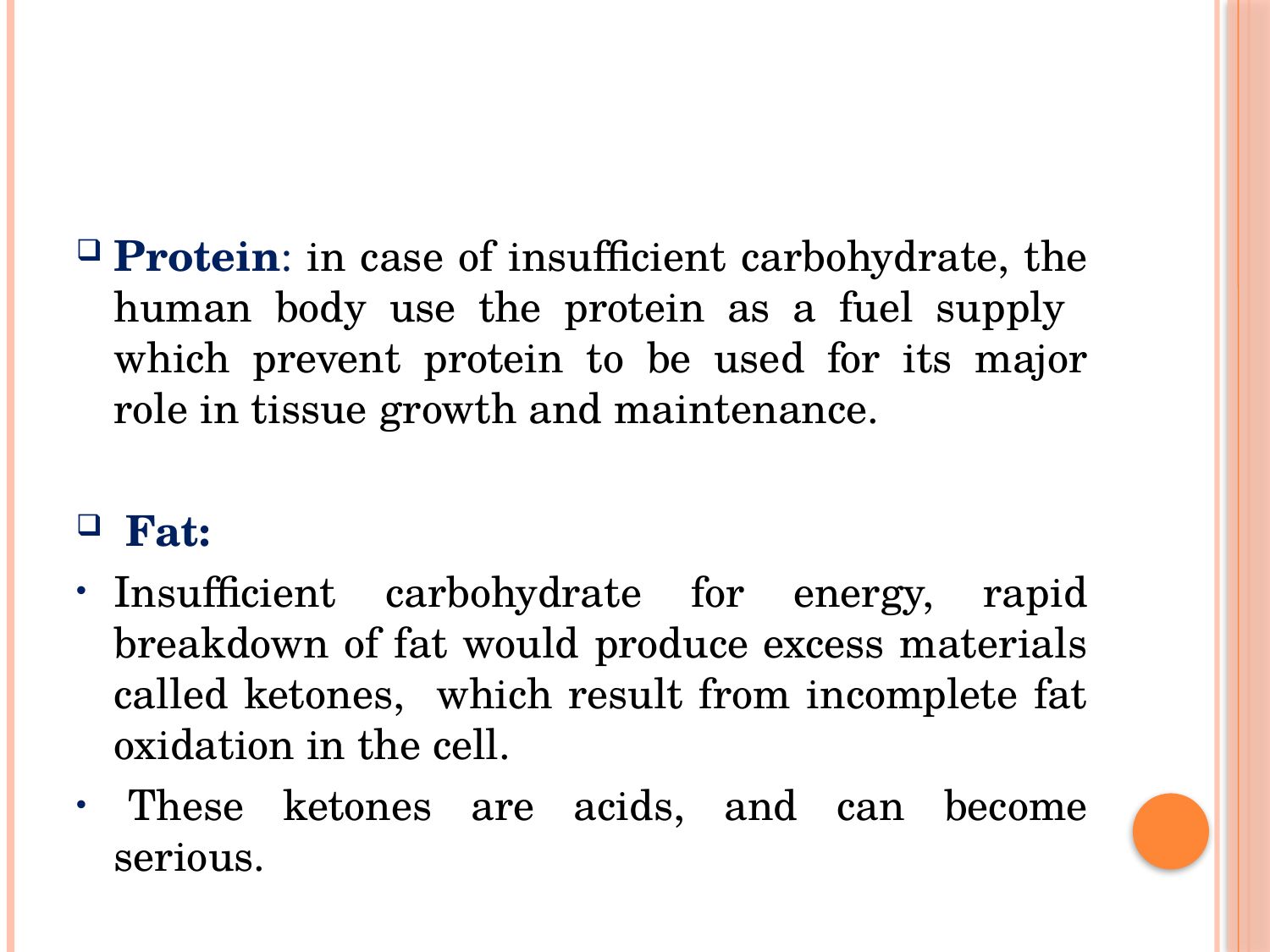

#
Protein: in case of insufficient carbohydrate, the human body use the protein as a fuel supply  which prevent protein to be used for its major role in tissue growth and maintenance.

 Fat:
Insufficient carbohydrate for energy, rapid breakdown of fat would produce excess materials called ketones,  which result from incomplete fat oxidation in the cell.
 These ketones are acids, and can become serious.